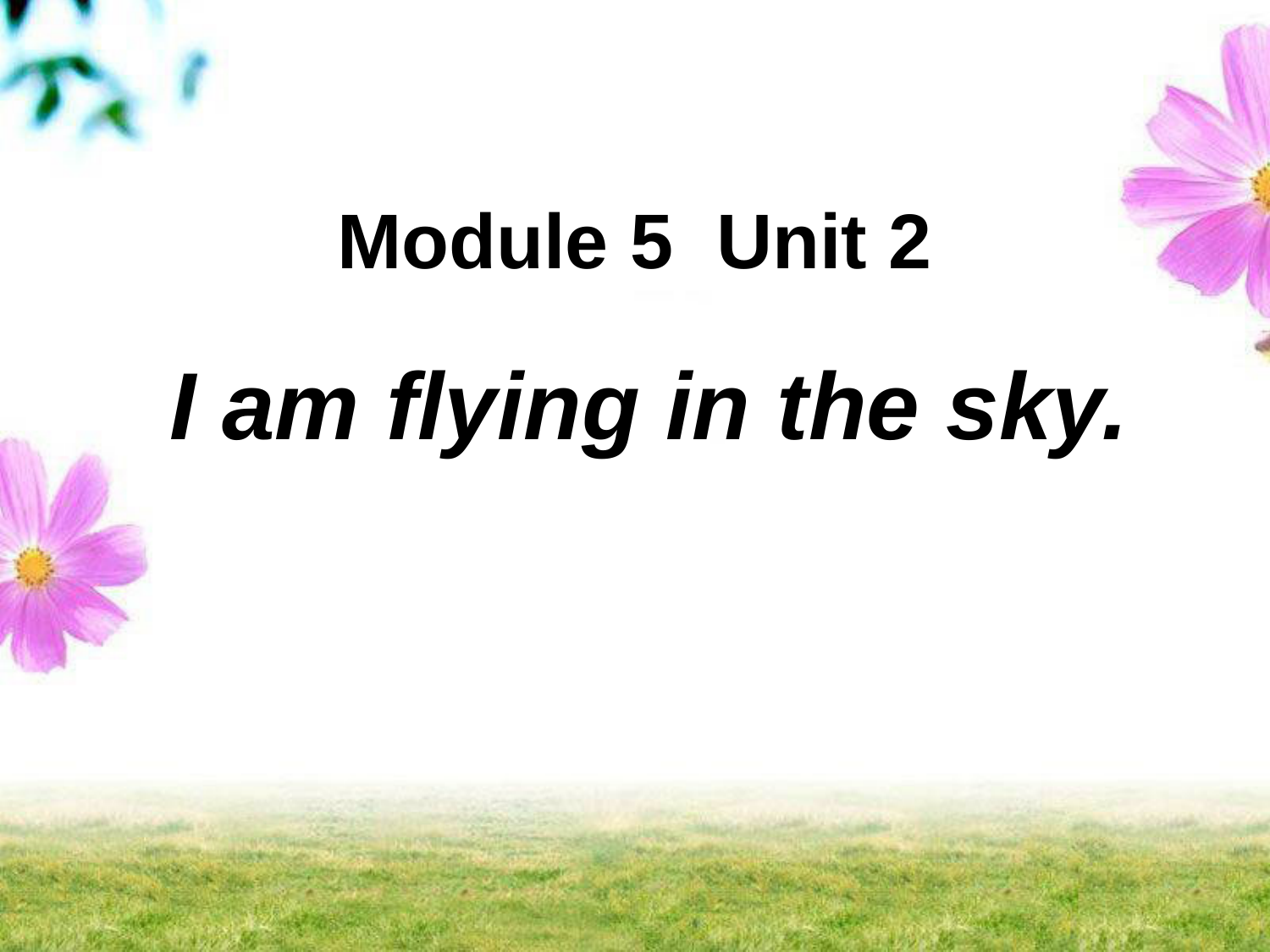

# Module 5  Unit 2
I am flying in the sky.